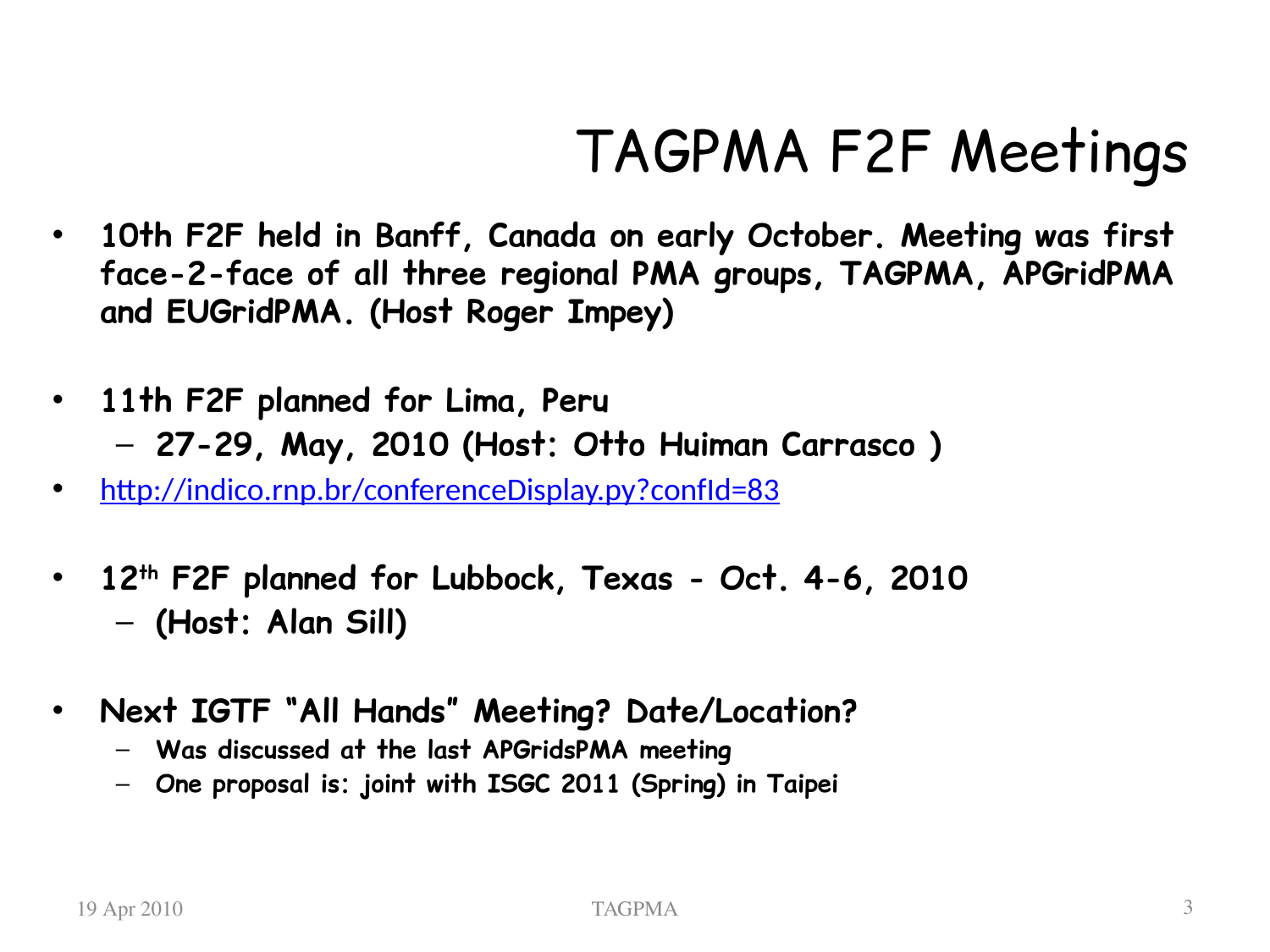

# TAGPMA F2F Meetings
10th F2F held in Banff, Canada on early October. Meeting was first face-2-face of all three regional PMA groups, TAGPMA, APGridPMA and EUGridPMA. (Host Roger Impey)

11th F2F planned for Lima, Peru
27-29, May, 2010 (Host: Otto Huiman Carrasco )
http://indico.rnp.br/conferenceDisplay.py?confId=83

12th F2F planned for Lubbock, Texas - Oct. 4-6, 2010
(Host: Alan Sill)

Next IGTF “All Hands” Meeting? Date/Location?
Was discussed at the last APGridsPMA meeting
One proposal is: joint with ISGC 2011 (Spring) in Taipei

19 Apr 2010
TAGPMA
3